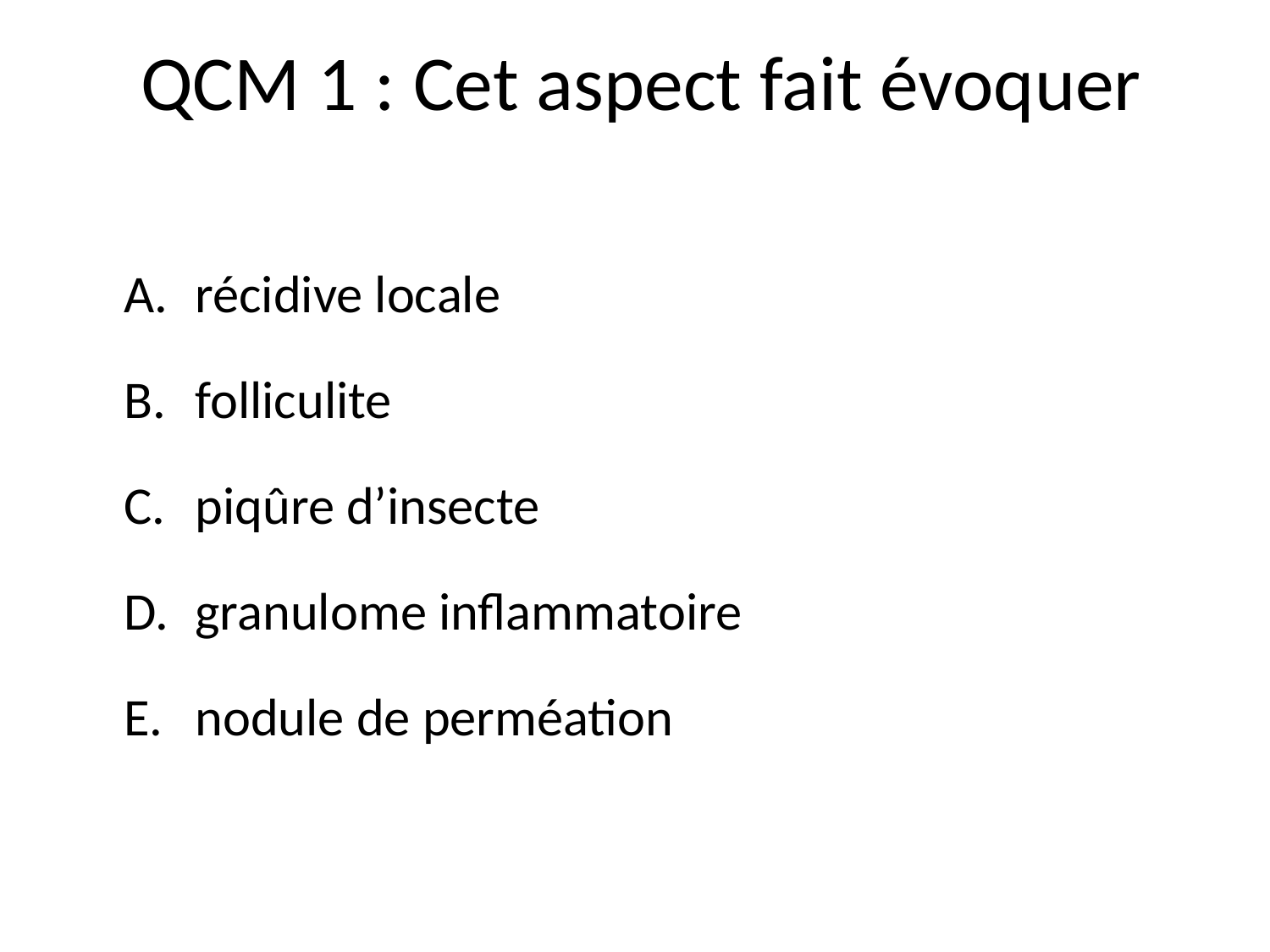

# QCM 1 : Cet aspect fait évoquer
récidive locale
folliculite
piqûre d’insecte
granulome inflammatoire
nodule de perméation